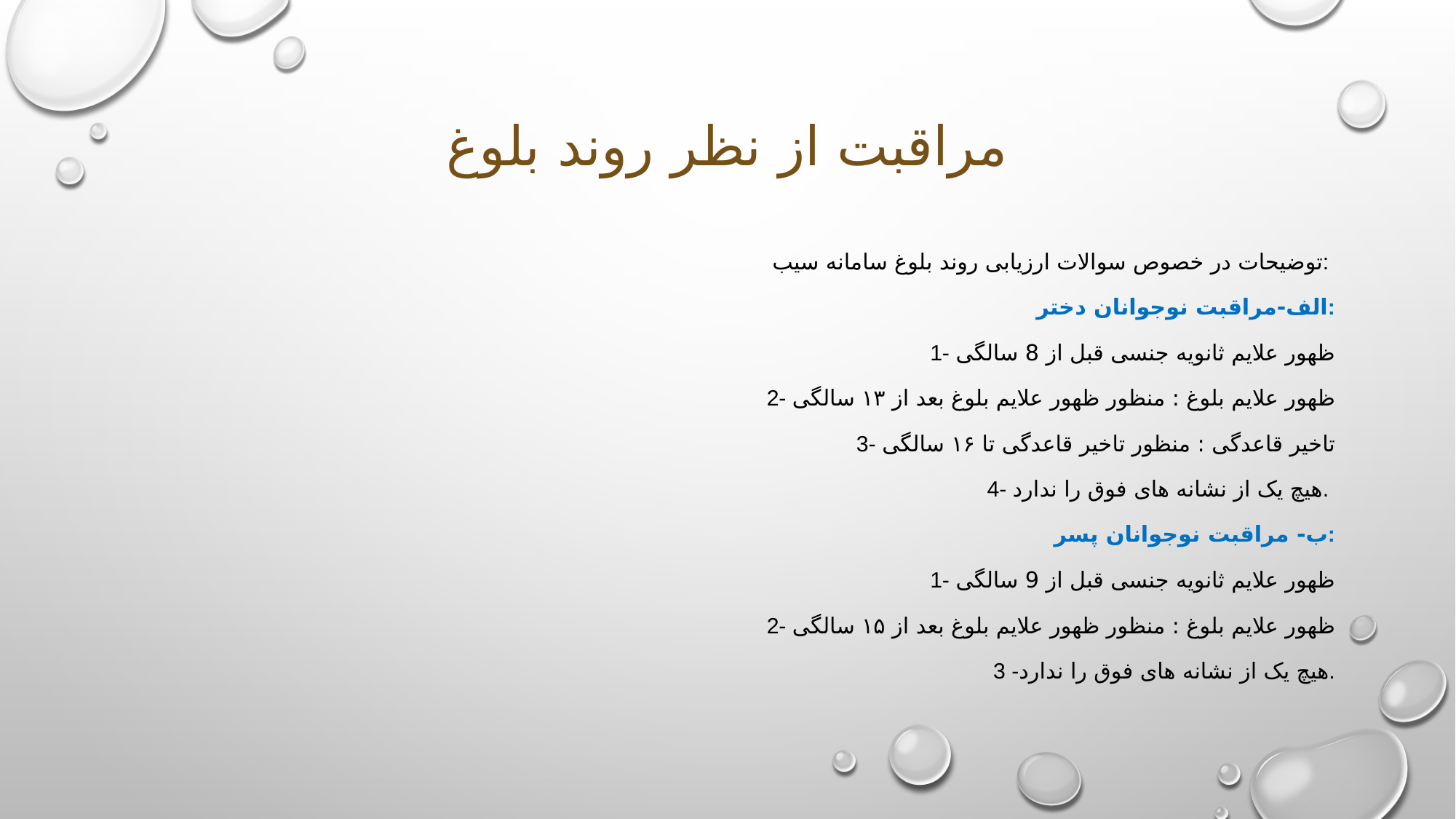

# مراقبت از نظر روند بلوغ
توضیحات در خصوص سوالات ارزیابی روند بلوغ سامانه سیب:
الف-مراقبت نوجوانان دختر:
 1- ظهور علایم ثانویه جنسی قبل از 8 سالگی
 2- ظهور علایم بلوغ : منظور ظهور علایم بلوغ بعد از ۱۳ سالگی
 3- تاخیر قاعدگی : منظور تاخیر قاعدگی تا ۱۶ سالگی
 4- هیچ یک از نشانه های فوق را ندارد.
ب- مراقبت نوجوانان پسر:
 1- ظهور علایم ثانویه جنسی قبل از 9 سالگی
 2- ظهور علایم بلوغ : منظور ظهور علایم بلوغ بعد از ۱۵ سالگی
 3 -هیچ یک از نشانه های فوق را ندارد.